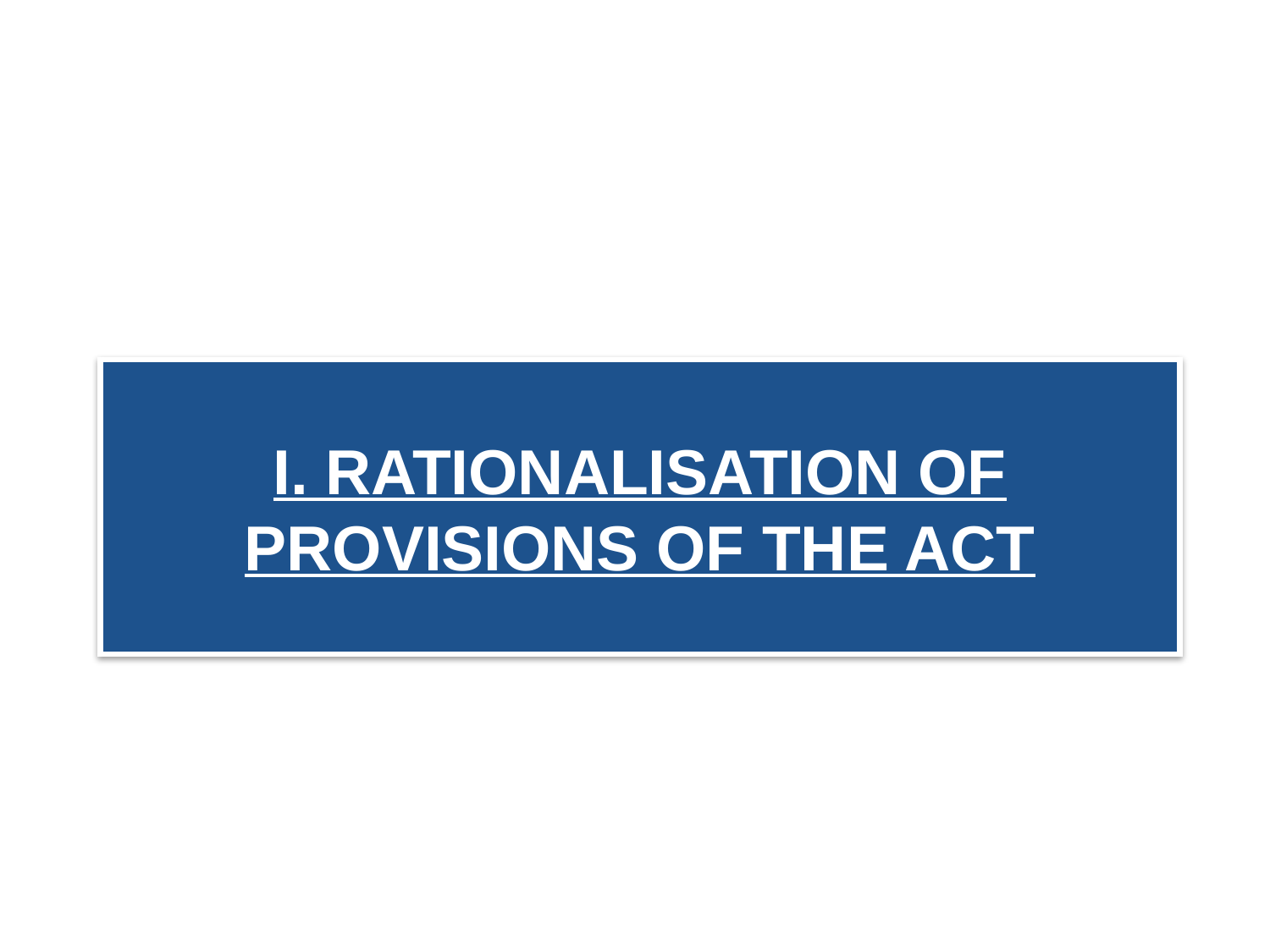

I. RATIONALISATION OF PROVISIONS OF THE ACT
157